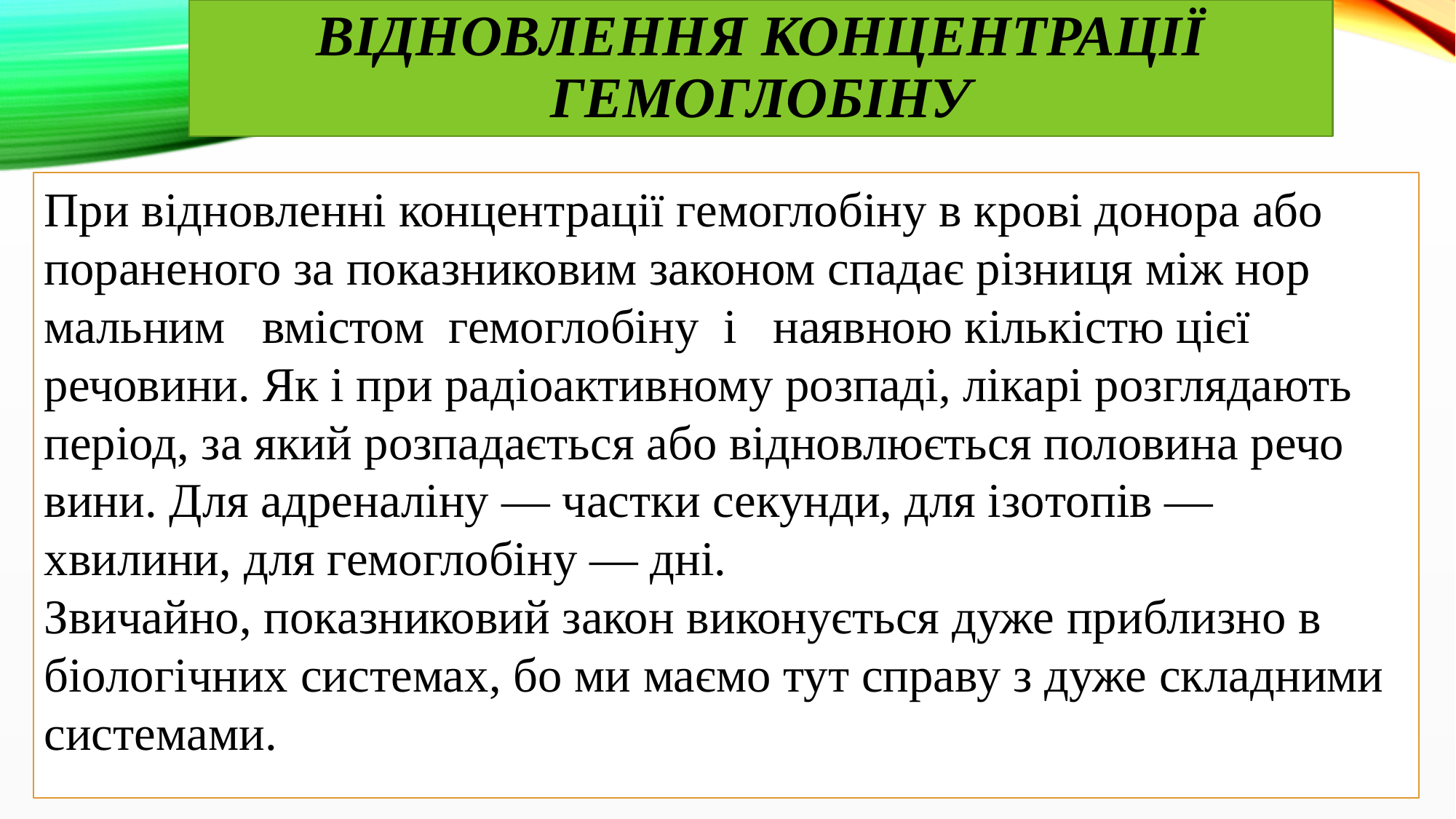

# Відновлення концентрації гемоглобіну
При відновленні концентрації гемоглобіну в крові донора або пораненого за показниковим законом спадає різниця між нор­мальним   вмістом  гемоглобіну  і   наявною кількістю цієї речовини. Як і при радіоактивно­му розпаді, лікарі розглядають період, за який розпадається або відновлюється половина речо­вини. Для адреналіну — частки секунди, для ізо­топів — хвилини, для гемоглобіну — дні.
Звичайно, показниковий закон виконується дуже приблизно в біологічних системах, бо ми маємо тут справу з дуже складними системами.